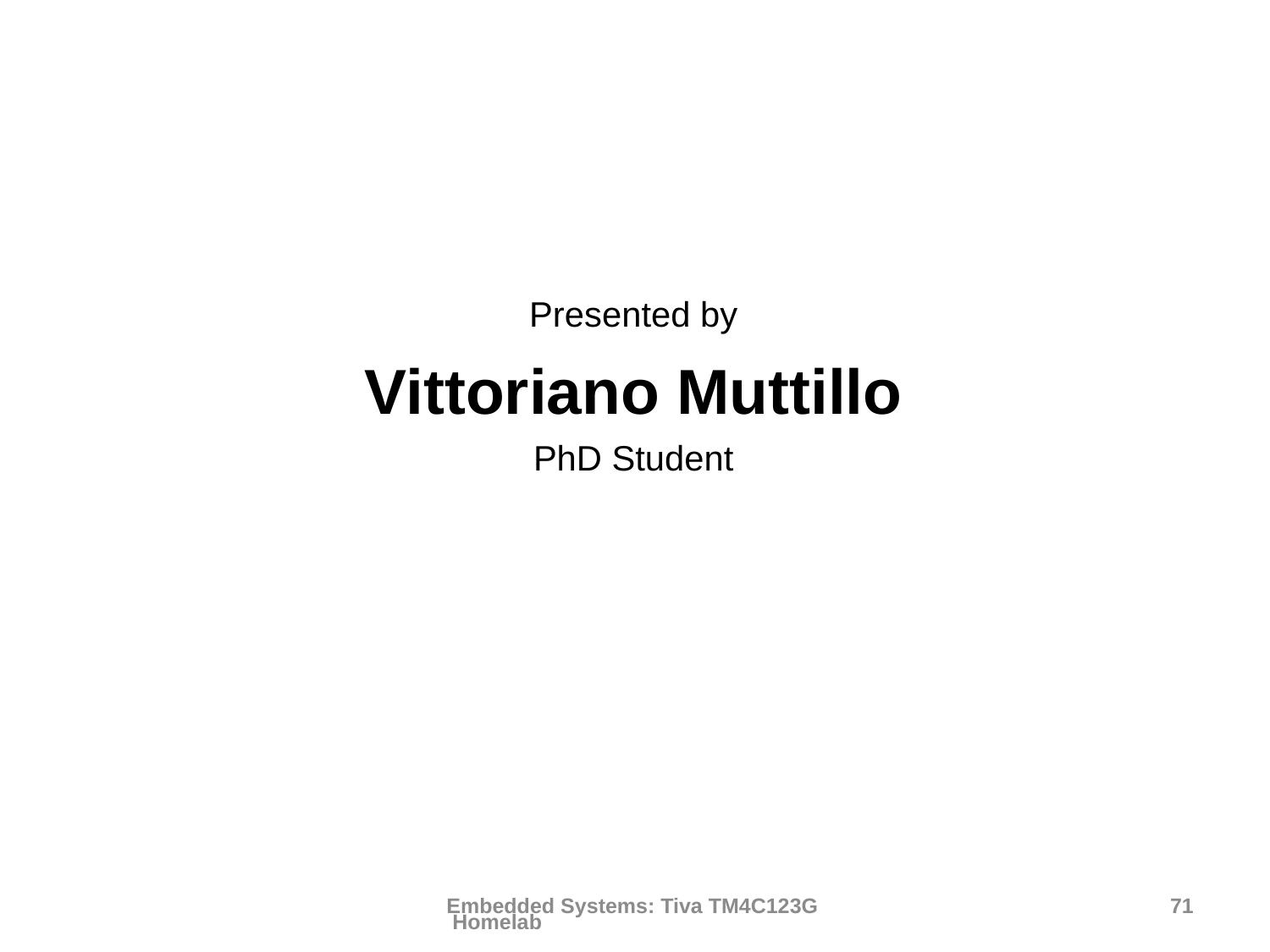

Presented by
Vittoriano Muttillo
PhD Student
Embedded Systems: Tiva TM4C123G Homelab
71